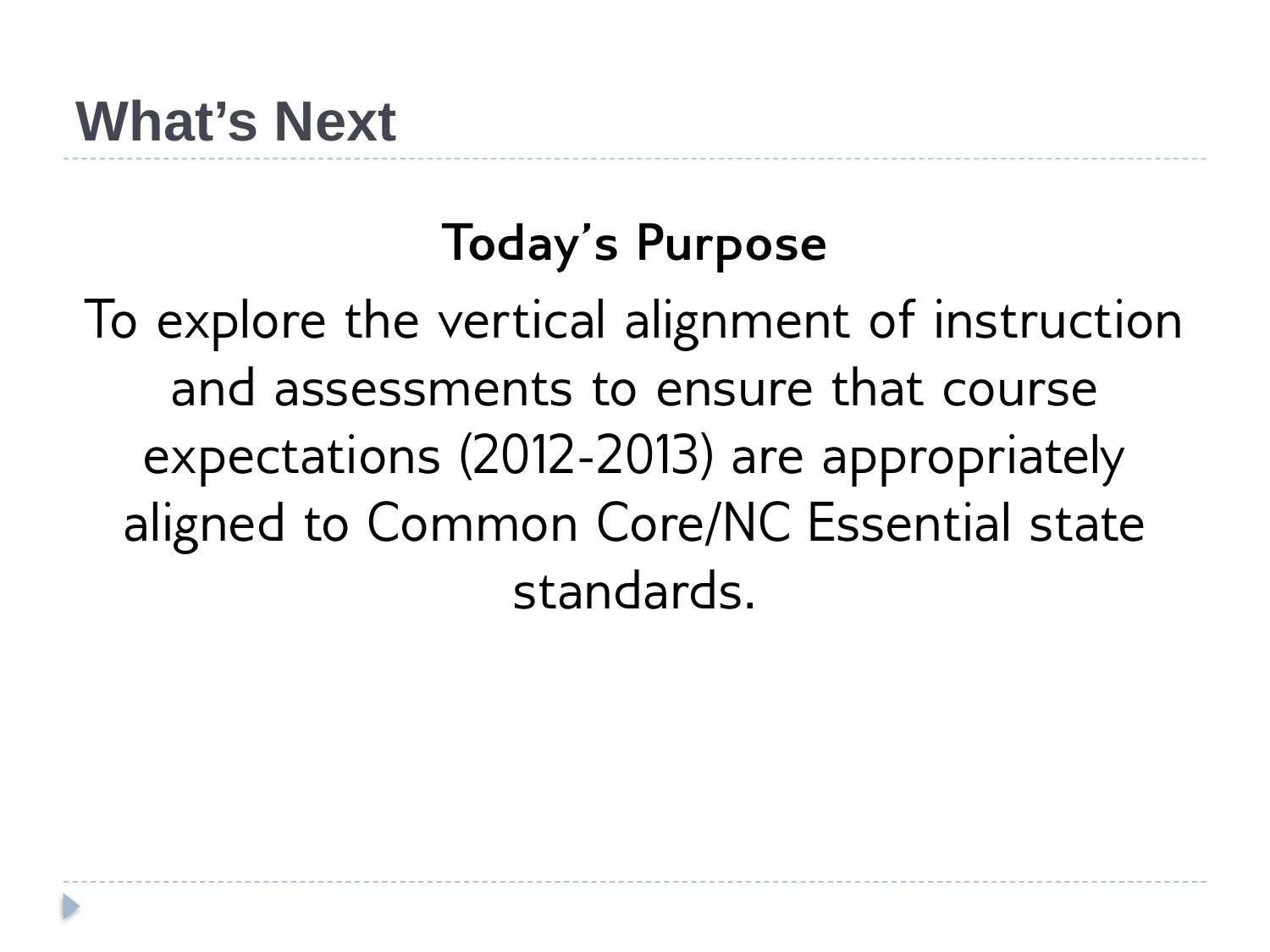

# What’s Next
Today’s Purpose
To explore the vertical alignment of instruction and assessments to ensure that course expectations (2012-2013) are appropriately aligned to Common Core/NC Essential state standards.